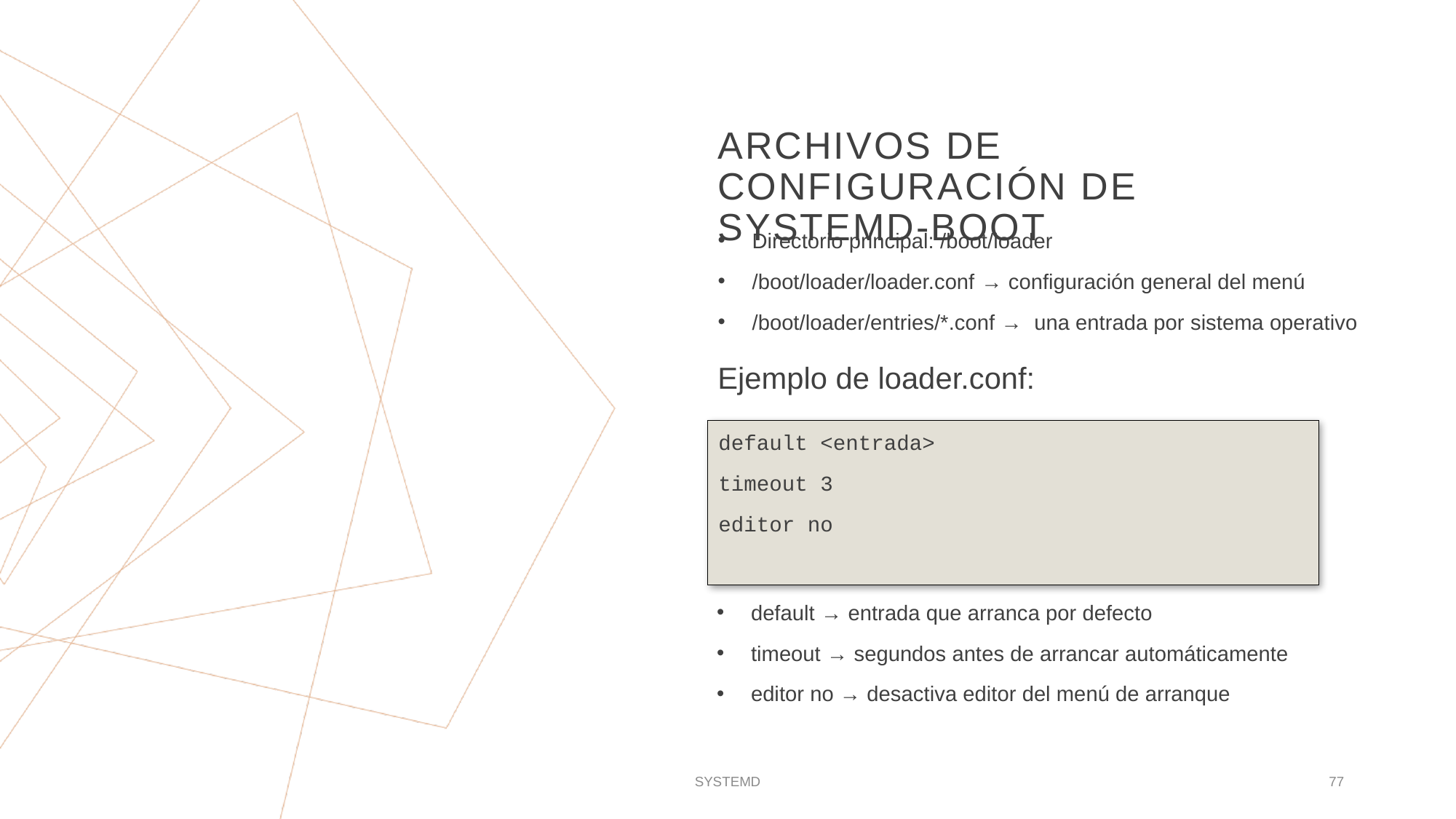

# Archivos de configuración de systemd-boot
Directorio principal: /boot/loader
/boot/loader/loader.conf → configuración general del menú
/boot/loader/entries/*.conf →  una entrada por sistema operativo

Ejemplo de loader.conf:
default <entrada>
timeout 3
editor no

default → entrada que arranca por defecto
timeout → segundos antes de arrancar automáticamente
editor no → desactiva editor del menú de arranque

SYSTEMD
77